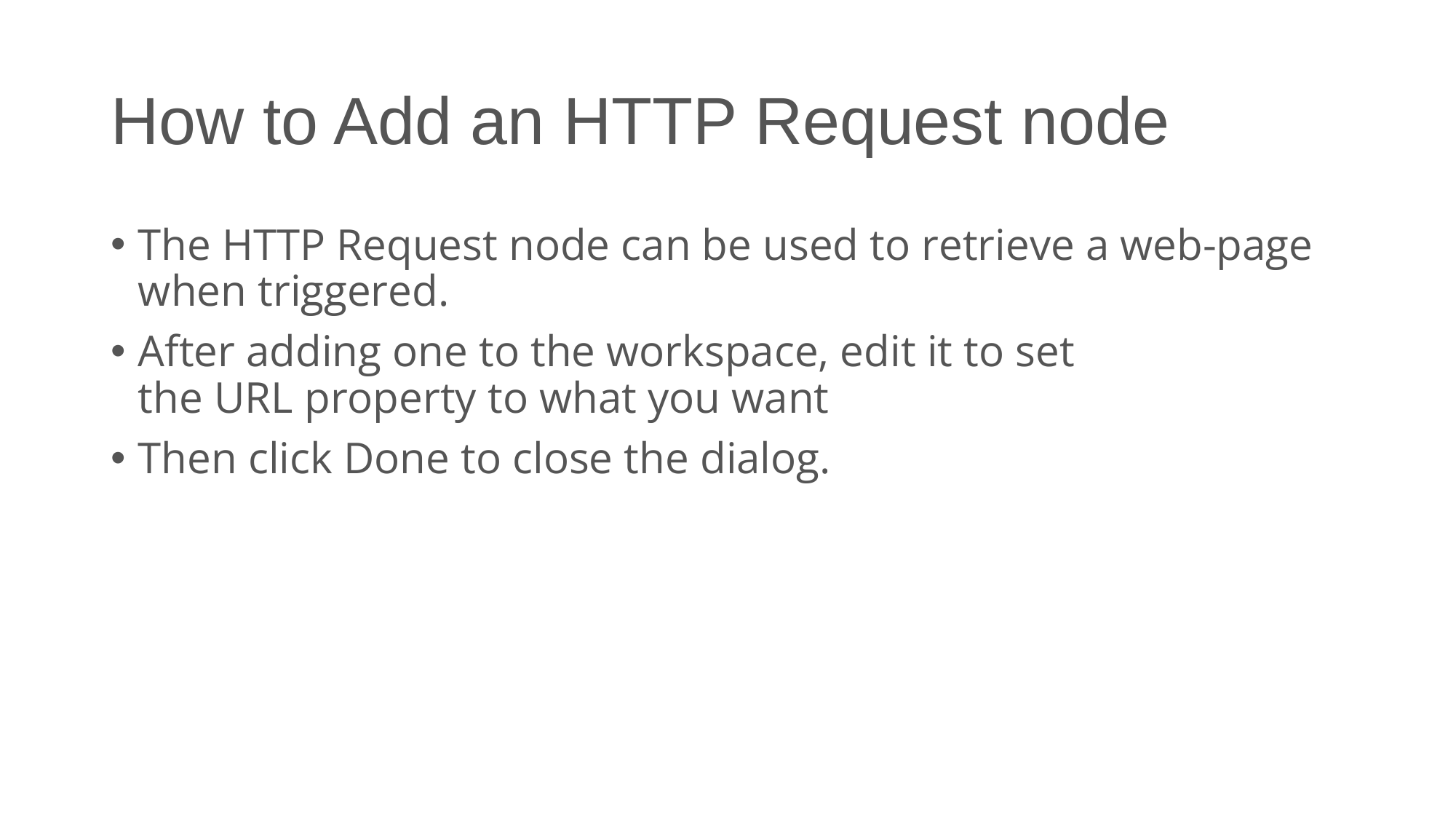

# How to Add an HTTP Request node
The HTTP Request node can be used to retrieve a web-page when triggered.
After adding one to the workspace, edit it to set the URL property to what you want
Then click Done to close the dialog.